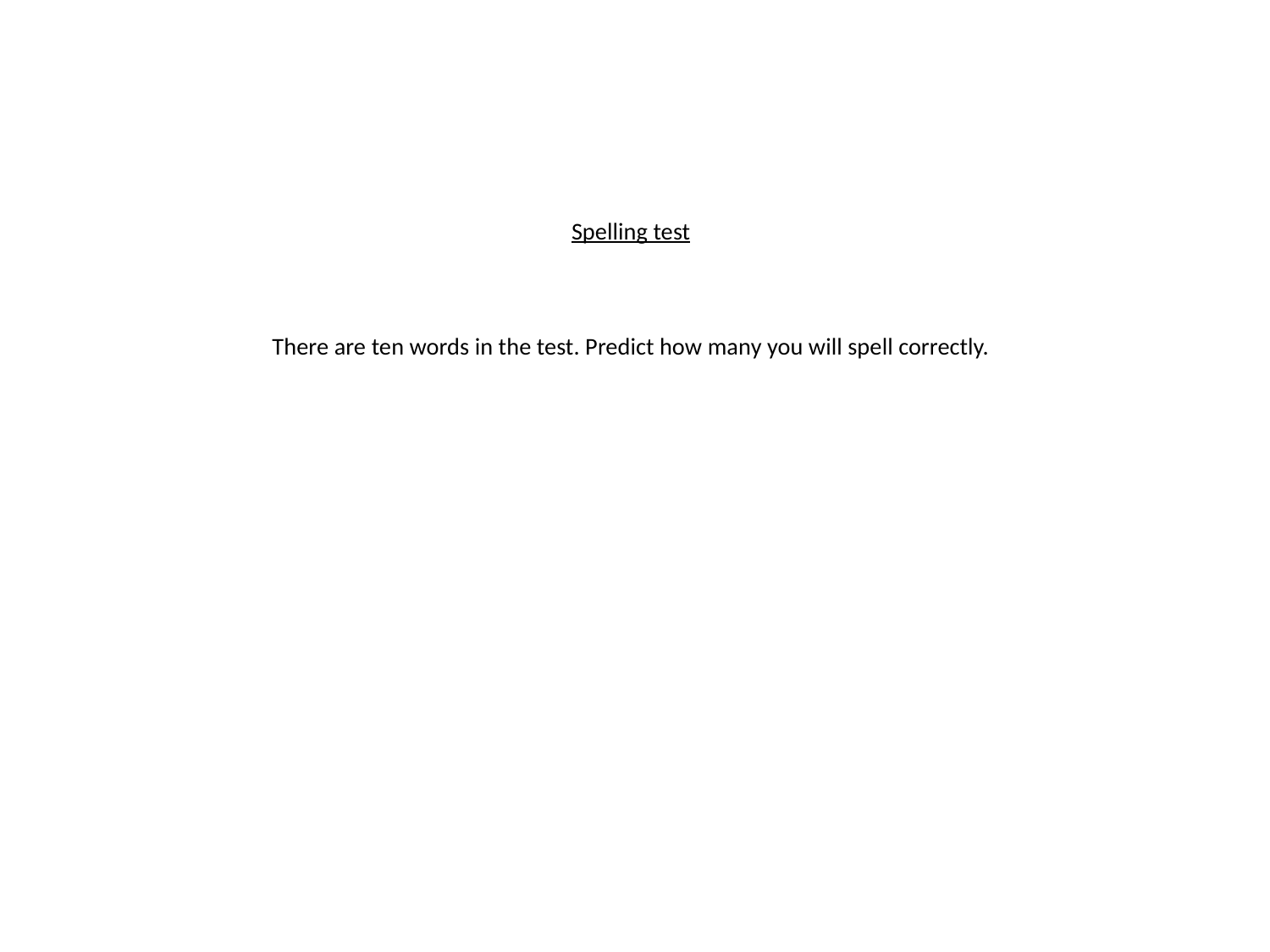

# Spelling test There are ten words in the test. Predict how many you will spell correctly.